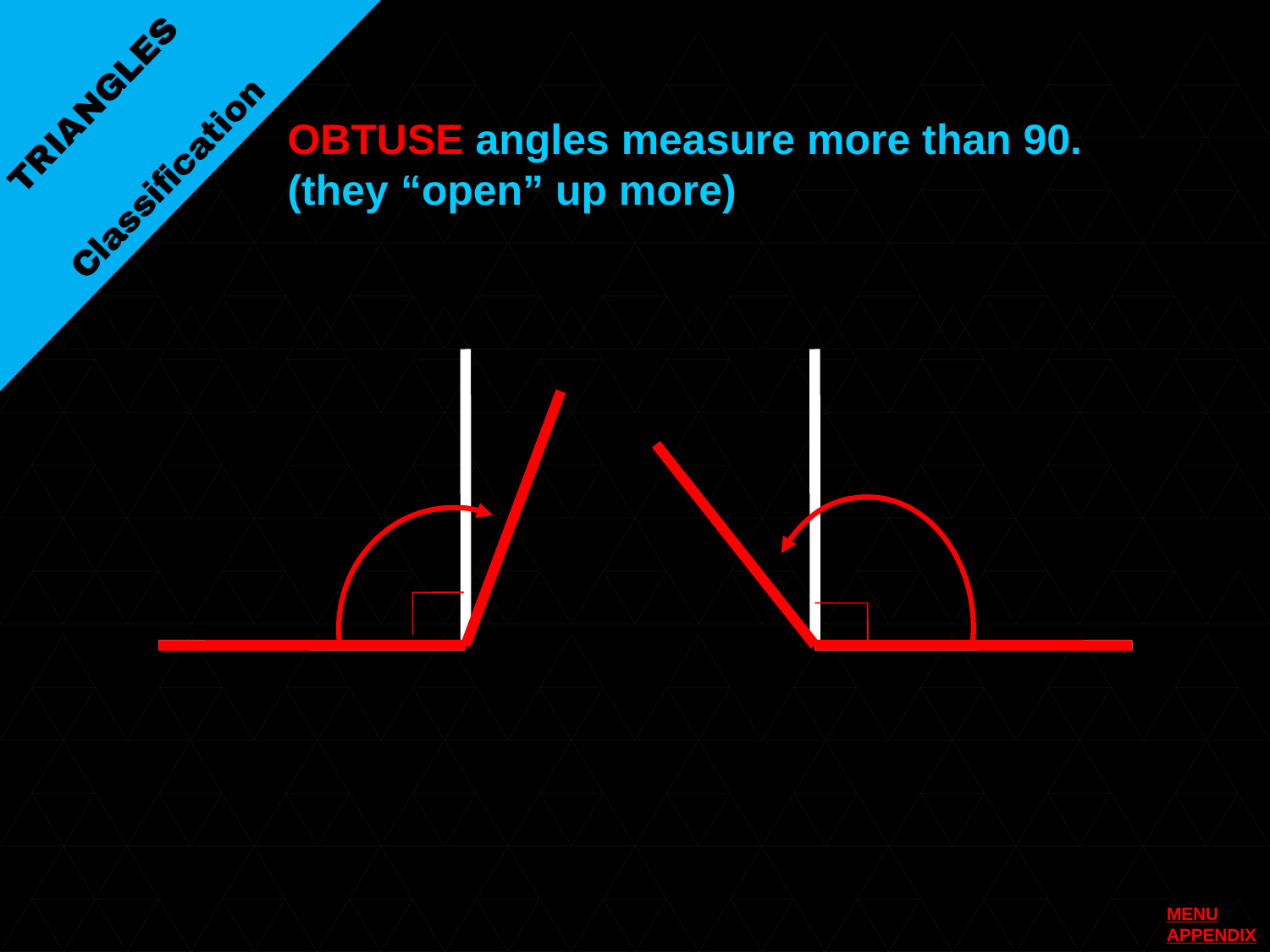

TRIANGLES
OBTUSE angles measure more than 90.
(they “open” up more)
Classification

MENU
APPENDIX